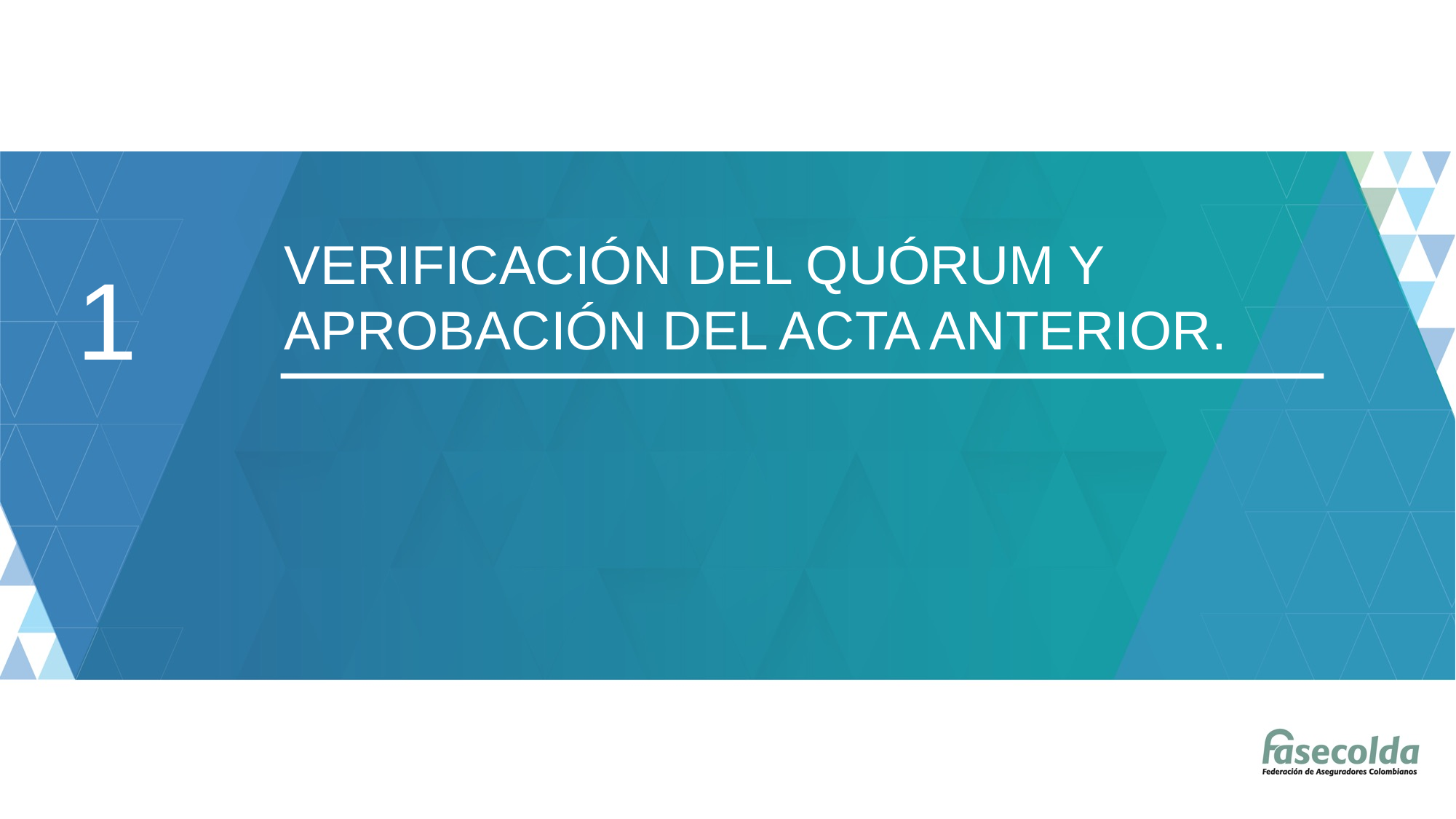

VERIFICACIÓN DEL QUÓRUM Y APROBACIÓN DEL ACTA ANTERIOR.
1